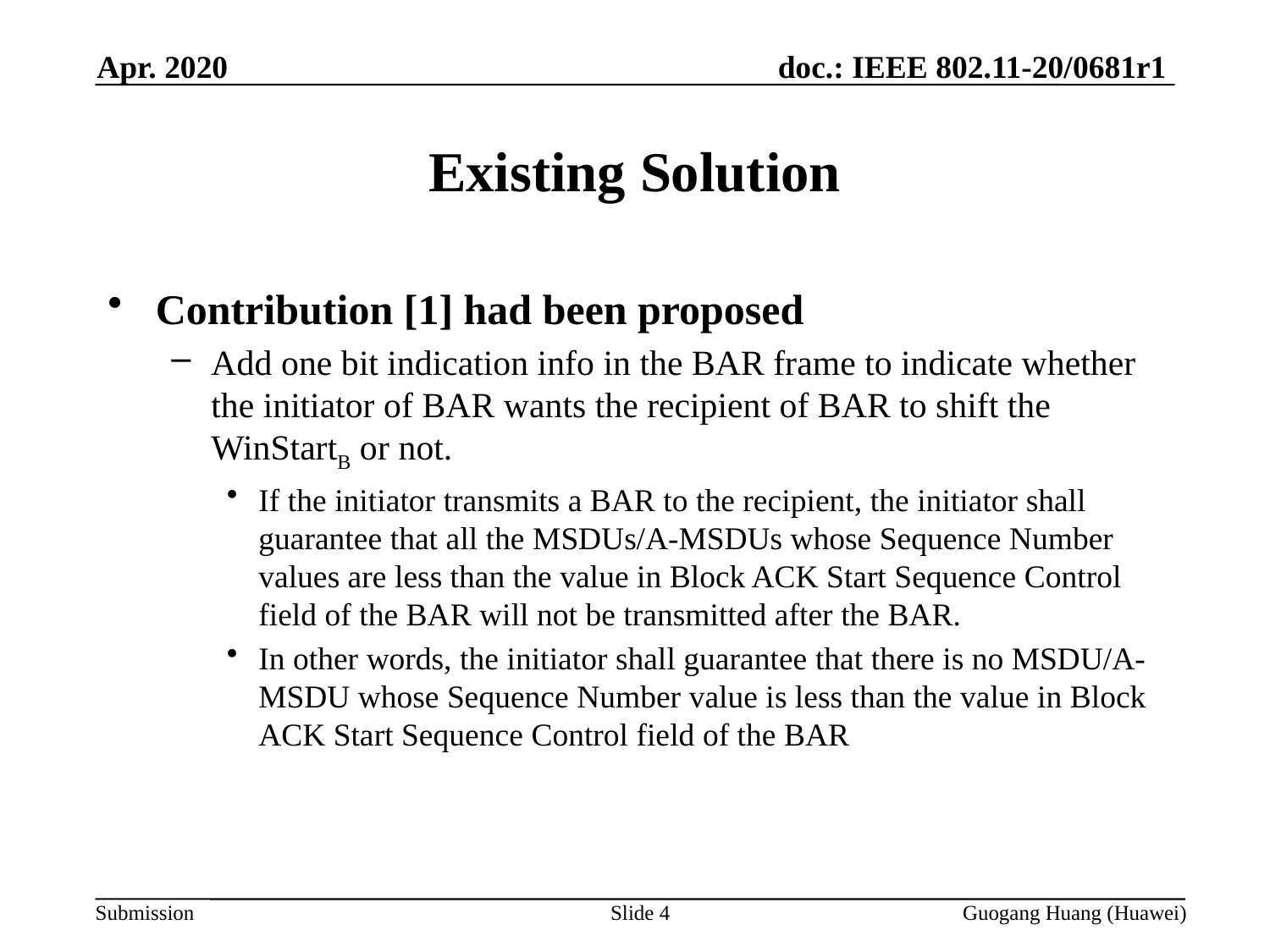

Apr. 2020
Existing Solution
Contribution [1] had been proposed
Add one bit indication info in the BAR frame to indicate whether the initiator of BAR wants the recipient of BAR to shift the WinStartB or not.
If the initiator transmits a BAR to the recipient, the initiator shall guarantee that all the MSDUs/A-MSDUs whose Sequence Number values are less than the value in Block ACK Start Sequence Control field of the BAR will not be transmitted after the BAR.
In other words, the initiator shall guarantee that there is no MSDU/A-MSDU whose Sequence Number value is less than the value in Block ACK Start Sequence Control field of the BAR
Slide 4
Guogang Huang (Huawei)